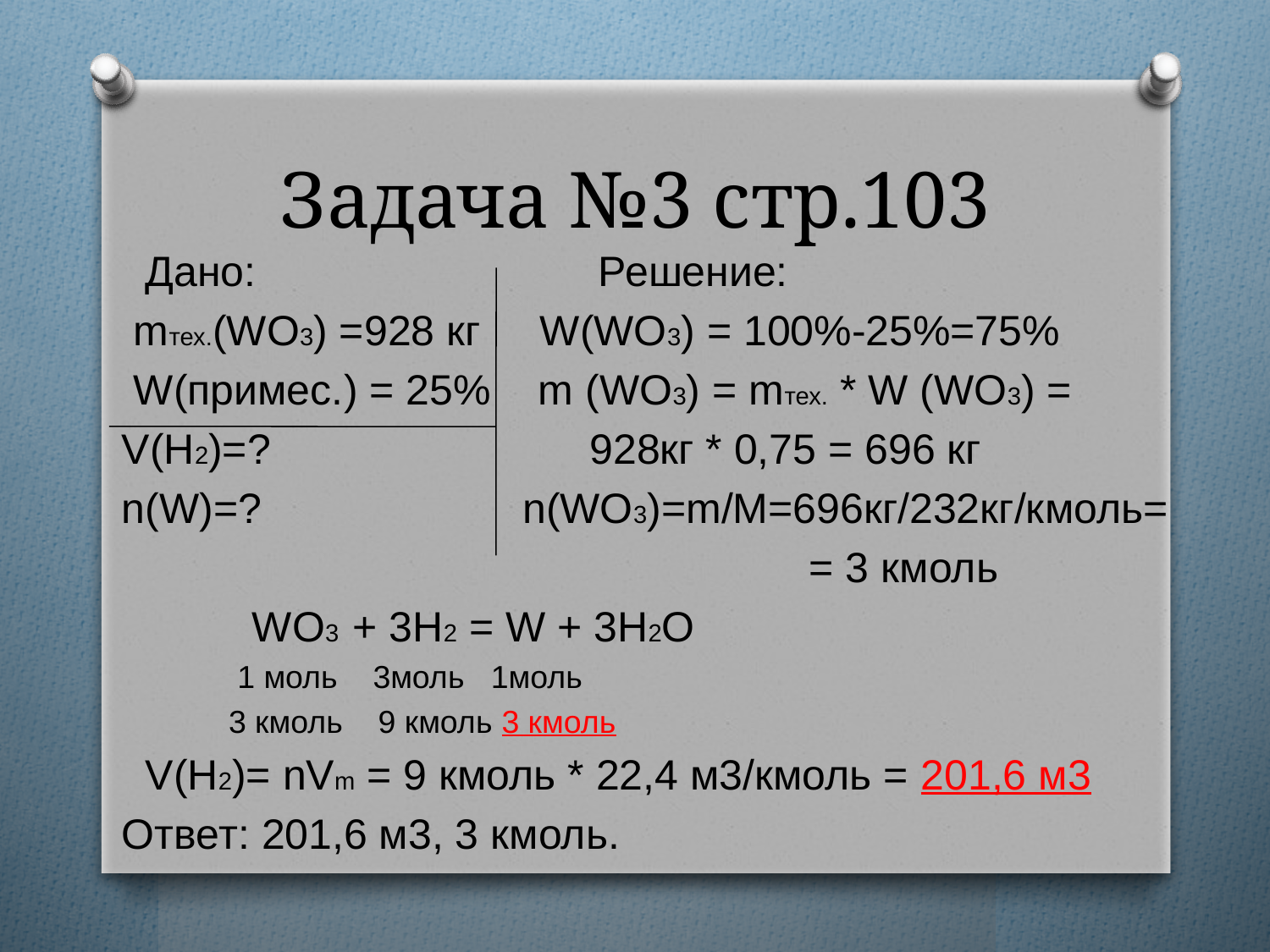

# Задача №3 стр.103
  Дано:                             Решение:
 mтех.(WO3) =928 кг     W(WO3) = 100%-25%=75%
 W(примес.) = 25%    m (WO3) = mтех. * W (WO3) =
V(H2)=?                           928кг * 0,75 = 696 кг
n(W)=?                      n(WO3)=m/M=696кг/232кг/кмоль=
                                                          = 3 кмоль
           WO3  + 3Н2 = W + 3Н2О
             1 моль    3моль   1моль
            3 кмоль    9 кмоль 3 кмоль
  V(H2)= nVm = 9 кмоль * 22,4 м3/кмоль = 201,6 м3
Ответ: 201,6 м3, 3 кмоль.